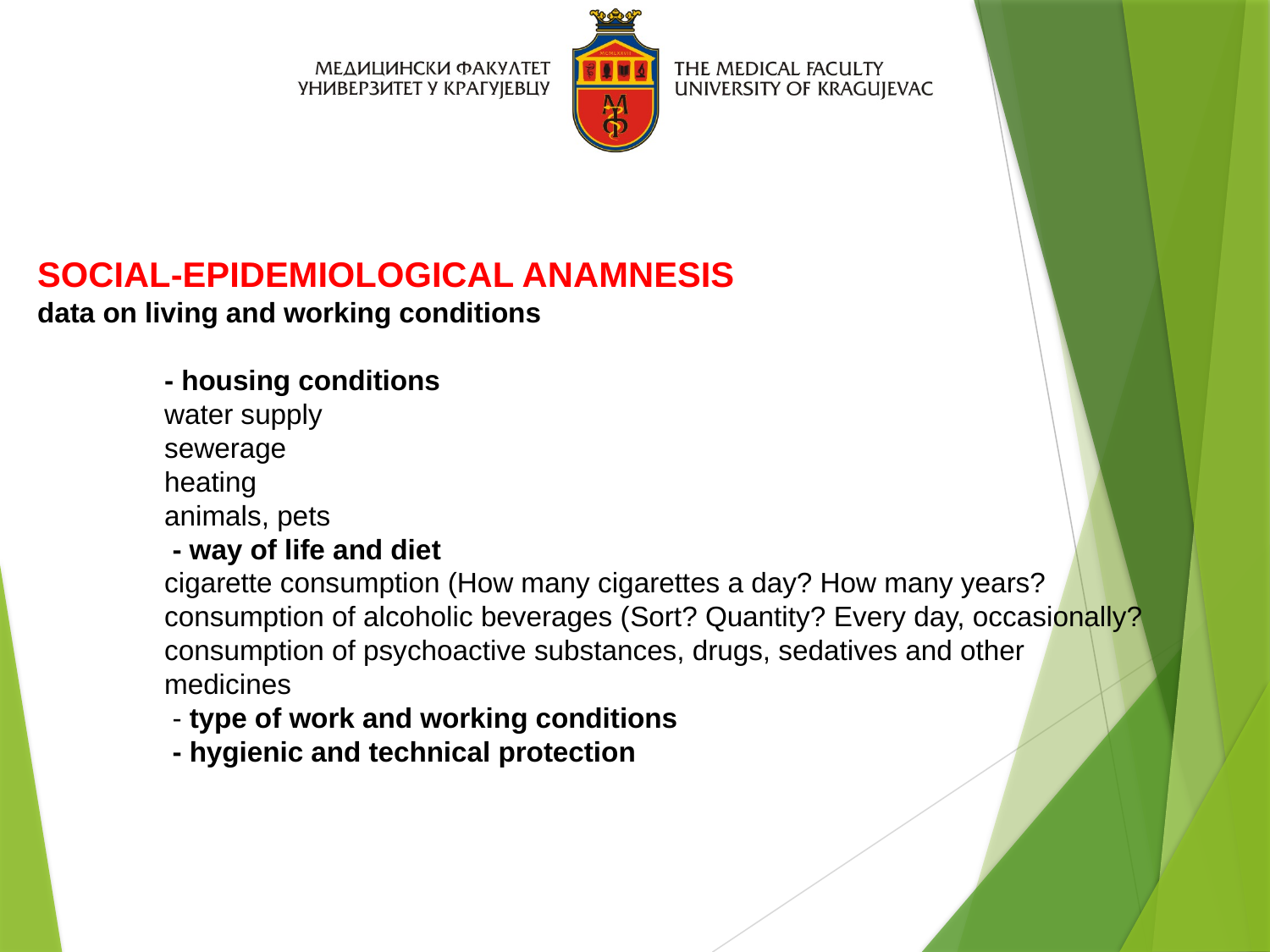

SOCIAL-EPIDEMIOLOGICAL ANAMNESIS
data on living and working conditions

- housing conditions
water supply
sewerage
heating
animals, pets
 - way of life and diet
cigarette consumption (How many cigarettes a day? How many years?
consumption of alcoholic beverages (Sort? Quantity? Every day, occasionally?
consumption of psychoactive substances, drugs, sedatives and other medicines
 - type of work and working conditions
 - hygienic and technical protection